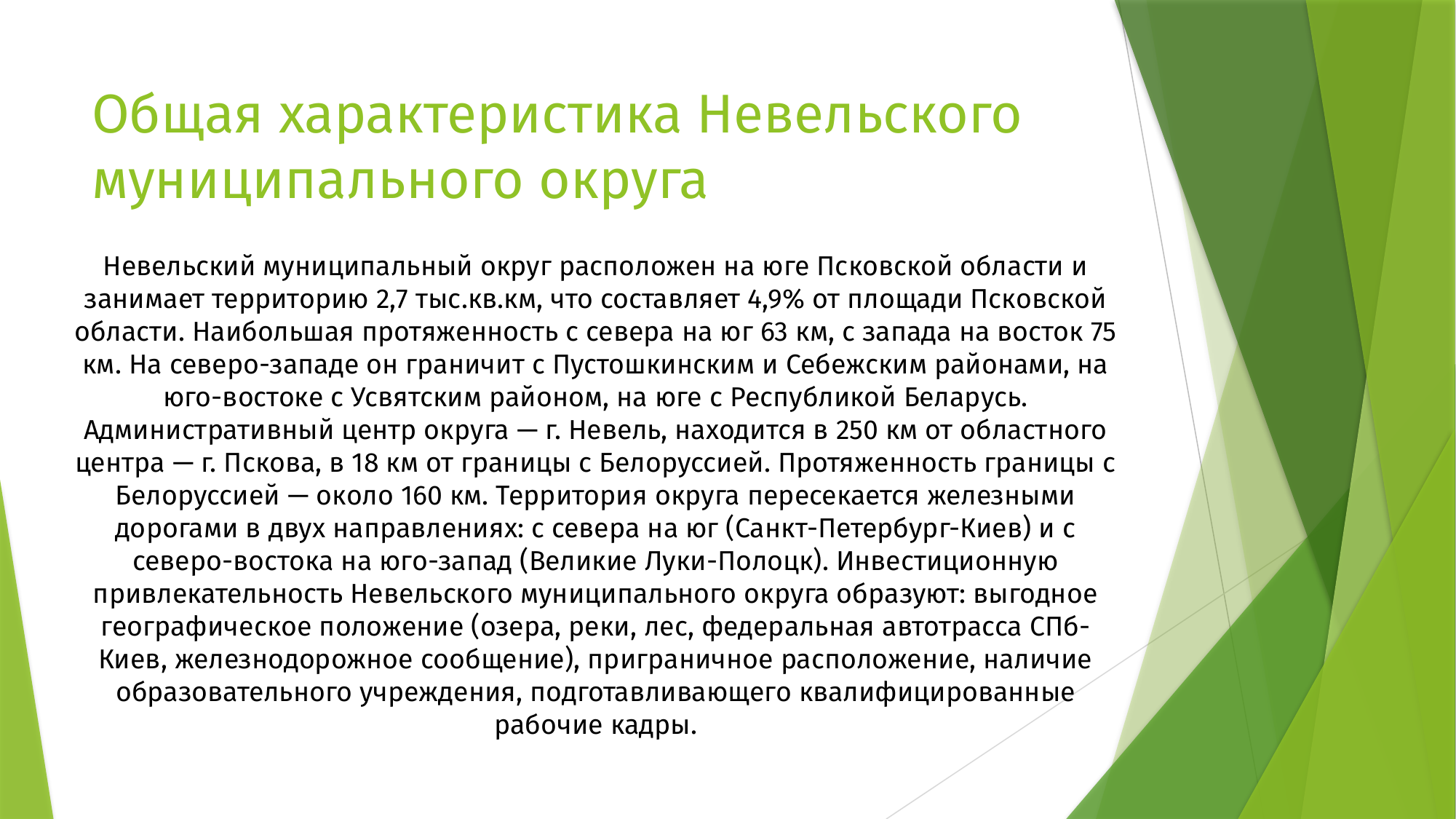

# Общая характеристика Невельского муниципального округа
Невельский муниципальный округ расположен на юге Псковской области и занимает территорию 2,7 тыс.кв.км, что составляет 4,9% от площади Псковской области. Наибольшая протяженность с севера на юг 63 км, с запада на восток 75 км. На северо-западе он граничит с Пустошкинским и Себежским районами, на юго-востоке с Усвятским районом, на юге с Республикой Беларусь.
Административный центр округа — г. Невель, находится в 250 км от областного центра — г. Пскова, в 18 км от границы с Белоруссией. Протяженность границы с Белоруссией — около 160 км. Территория округа пересекается железными дорогами в двух направлениях: с севера на юг (Санкт-Петербург-Киев) и с северо-востока на юго-запад (Великие Луки-Полоцк). Инвестиционную привлекательность Невельского муниципального округа образуют: выгодное географическое положение (озера, реки, лес, федеральная автотрасса СПб-Киев, железнодорожное сообщение), приграничное расположение, наличие образовательного учреждения, подготавливающего квалифицированные рабочие кадры.